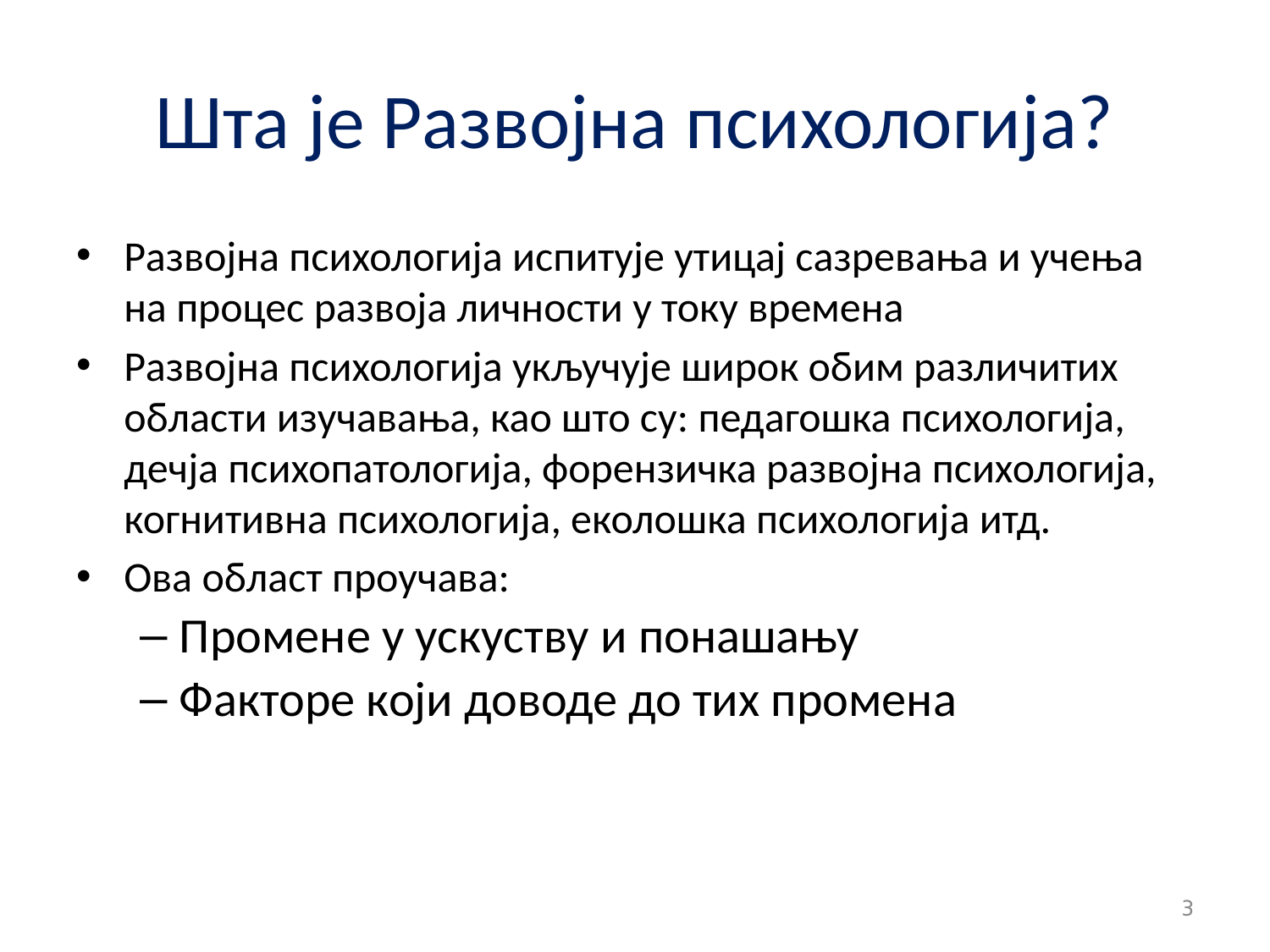

# Шта је Развојна психологија?
Развојна психологија испитује утицај сазревања и учења на процес развоја личности у току времена
Развојна психологија укључује широк обим различитих области изучавања, као што су: педагошка психологија, дечја психопатологија, форензичка развојна психологија, когнитивна психологија, еколошка психологија итд.
Ова област проучава:
Промене у ускуству и понашању
Факторе који доводе до тих промена

3